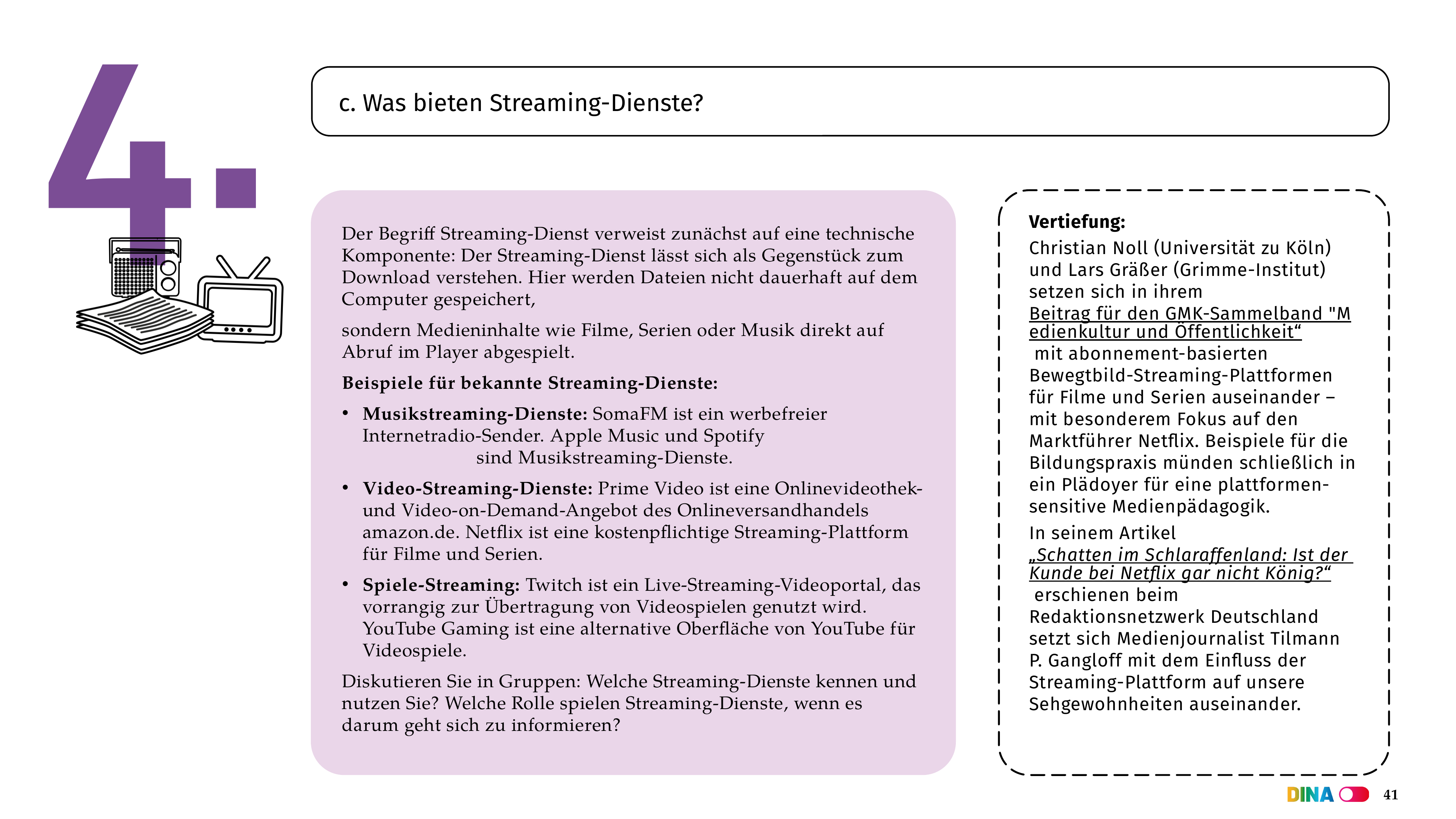

c. Was bieten Streaming-Dienste?
Der Begriff Streaming-Dienst verweist zunächst auf eine technische Komponente: Der Streaming-Dienst lässt sich als Gegenstück zum Download verstehen. Hier werden Dateien nicht dauerhaft auf dem Computer gespeichert,
sondern Medieninhalte wie Filme, Serien oder Musik direkt auf Abruf im Player abgespielt.
Beispiele für bekannte Streaming-Dienste:
Musikstreaming-Dienste: SomaFM ist ein werbefreier Internetradio-Sender. Apple Music und Spotify 					 sind Musikstreaming-Dienste.
Video-Streaming-Dienste: Prime Video ist eine Onlinevideothek- und Video-on-Demand-Angebot des Onlineversandhandels amazon.de. Netflix ist eine kostenpflichtige Streaming-Plattform für Filme und Serien.
Spiele-Streaming: Twitch ist ein Live-Streaming-Videoportal, das vorrangig zur Übertragung von Videospielen genutzt wird. YouTube Gaming ist eine alternative Oberfläche von YouTube für Videospiele.
Diskutieren Sie in Gruppen: Welche Streaming-Dienste kennen und nutzen Sie? Welche Rolle spielen Streaming-Dienste, wenn es darum geht sich zu informieren?
Vertiefung:
Christian Noll (Universität zu Köln) und Lars Gräßer (Grimme-Institut) setzen sich in ihrem Beitrag für den GMK-Sammelband "Medienkultur und Öffentlichkeit“ mit abonnement-basierten Bewegtbild-Streaming-Plattformen für Filme und Serien auseinander – mit besonderem Fokus auf den Marktführer Netflix. Beispiele für die Bildungspraxis münden schließlich in ein Plädoyer für eine plattformen-sensitive Medienpädagogik.
In seinem Artikel „Schatten im Schlaraffenland: Ist der Kunde bei Netflix gar nicht König?“ erschienen beim Redaktionsnetzwerk Deutschland setzt sich Medienjournalist Tilmann P. Gangloff mit dem Einfluss der Streaming-Plattform auf unsere Sehgewohnheiten auseinander.
41